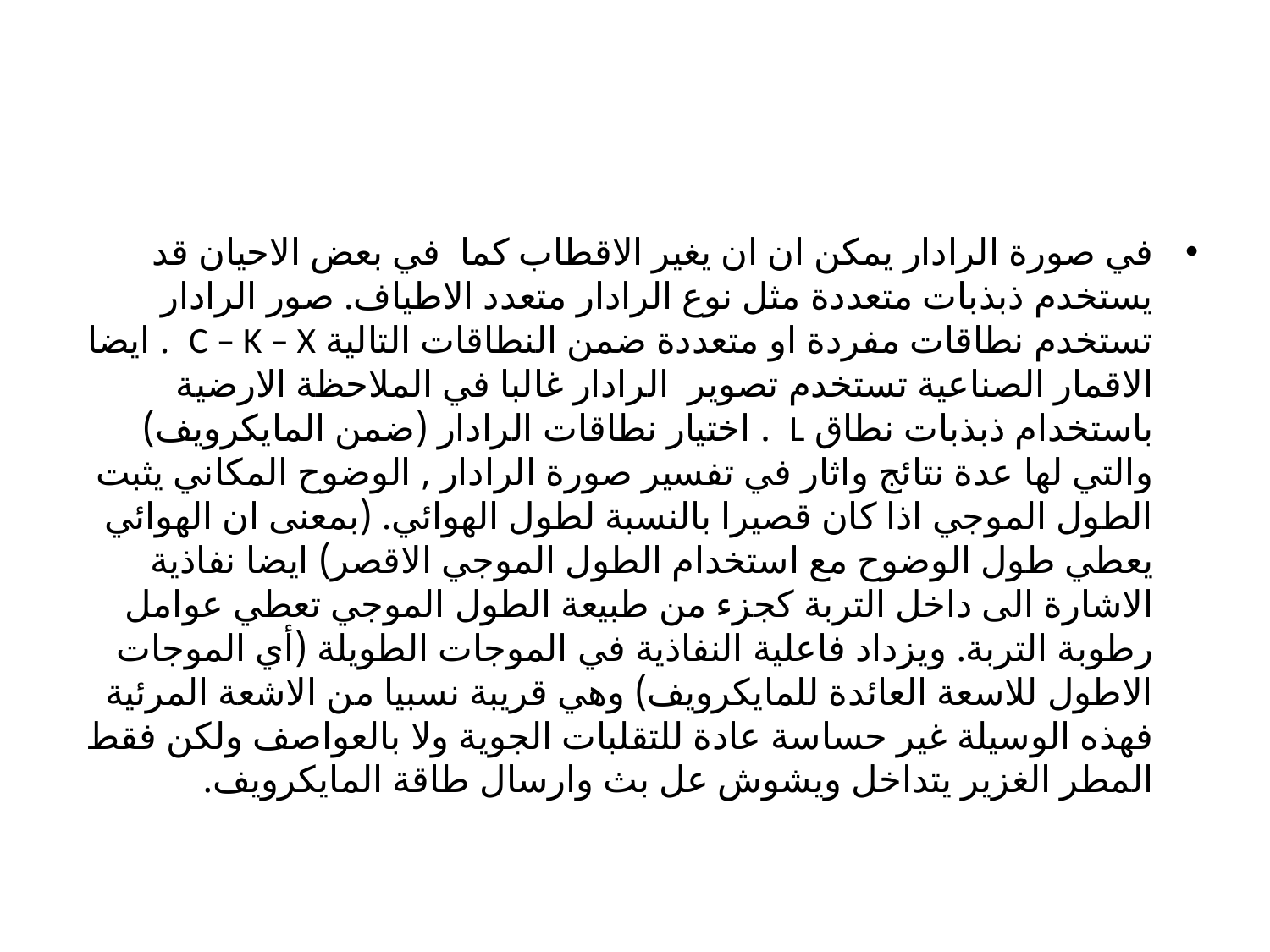

في صورة الرادار يمكن ان ان يغير الاقطاب كما  في بعض الاحيان قد يستخدم ذبذبات متعددة مثل نوع الرادار متعدد الاطياف. صور الرادار تستخدم نطاقات مفردة او متعددة ضمن النطاقات التالية C – K – X  . ايضا الاقمار الصناعية تستخدم تصوير  الرادار غالبا في الملاحظة الارضية باستخدام ذبذبات نطاق L  . اختيار نطاقات الرادار (ضمن المايكرويف) والتي لها عدة نتائج واثار في تفسير صورة الرادار , الوضوح المكاني يثبت الطول الموجي اذا كان قصيرا بالنسبة لطول الهوائي. (بمعنى ان الهوائي يعطي طول الوضوح مع استخدام الطول الموجي الاقصر) ايضا نفاذية الاشارة الى داخل التربة كجزء من طبيعة الطول الموجي تعطي عوامل رطوبة التربة. ويزداد فاعلية النفاذية في الموجات الطويلة (أي الموجات الاطول للاسعة العائدة للمايكرويف) وهي قريبة نسبيا من الاشعة المرئية فهذه الوسيلة غير حساسة عادة للتقلبات الجوية ولا بالعواصف ولكن فقط المطر الغزير يتداخل ويشوش عل بث وارسال طاقة المايكرويف.